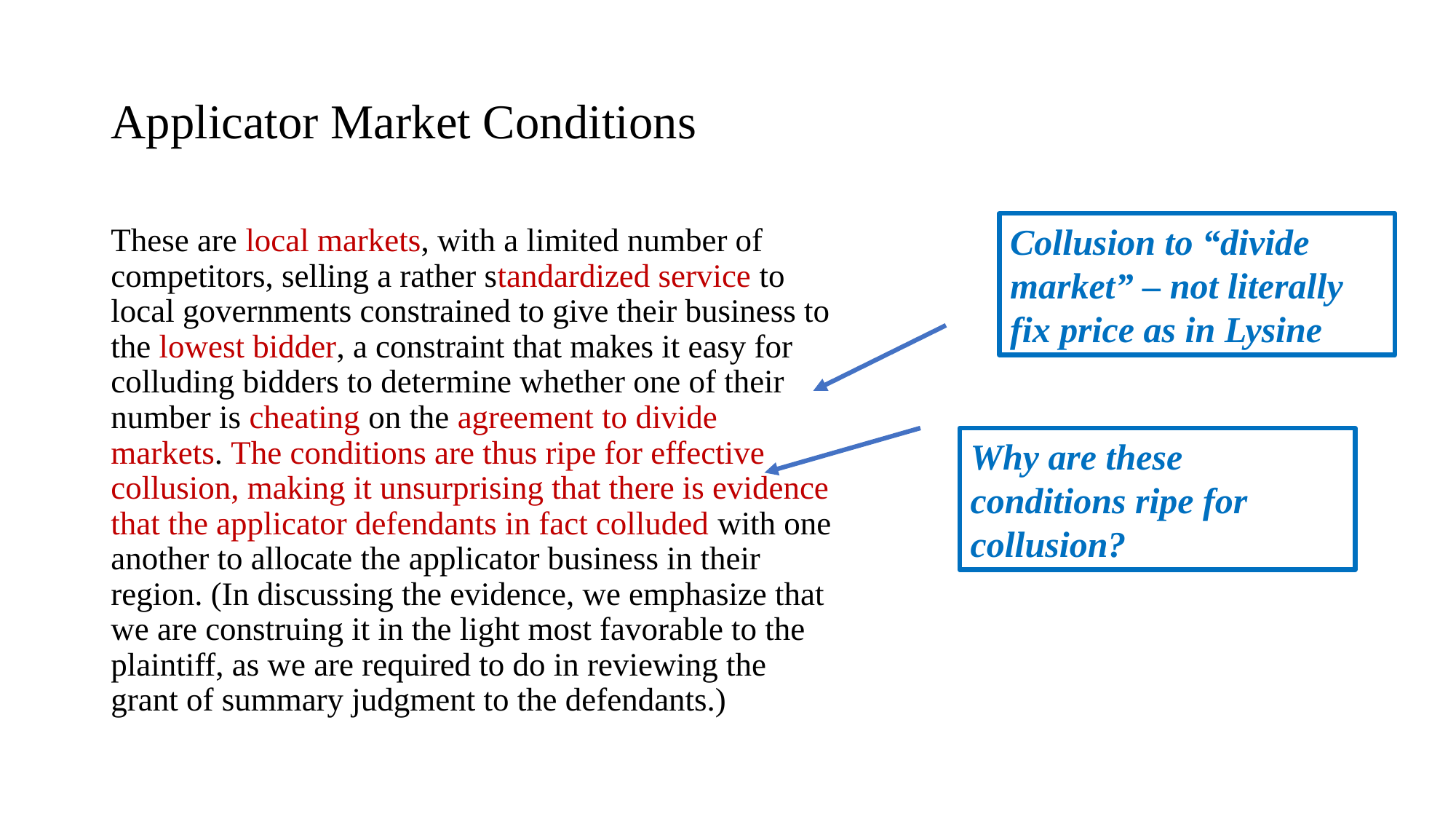

# Applicator Market Conditions
Collusion to “divide market” – not literally fix price as in Lysine
These are local markets, with a limited number of competitors, selling a rather standardized service to local governments constrained to give their business to the lowest bidder, a constraint that makes it easy for colluding bidders to determine whether one of their number is cheating on the agreement to divide markets. The conditions are thus ripe for effective collusion, making it unsurprising that there is evidence that the applicator defendants in fact colluded with one another to allocate the applicator business in their region. (In discussing the evidence, we emphasize that we are construing it in the light most favorable to the plaintiff, as we are required to do in reviewing the grant of summary judgment to the defendants.)
Why are these conditions ripe for collusion?